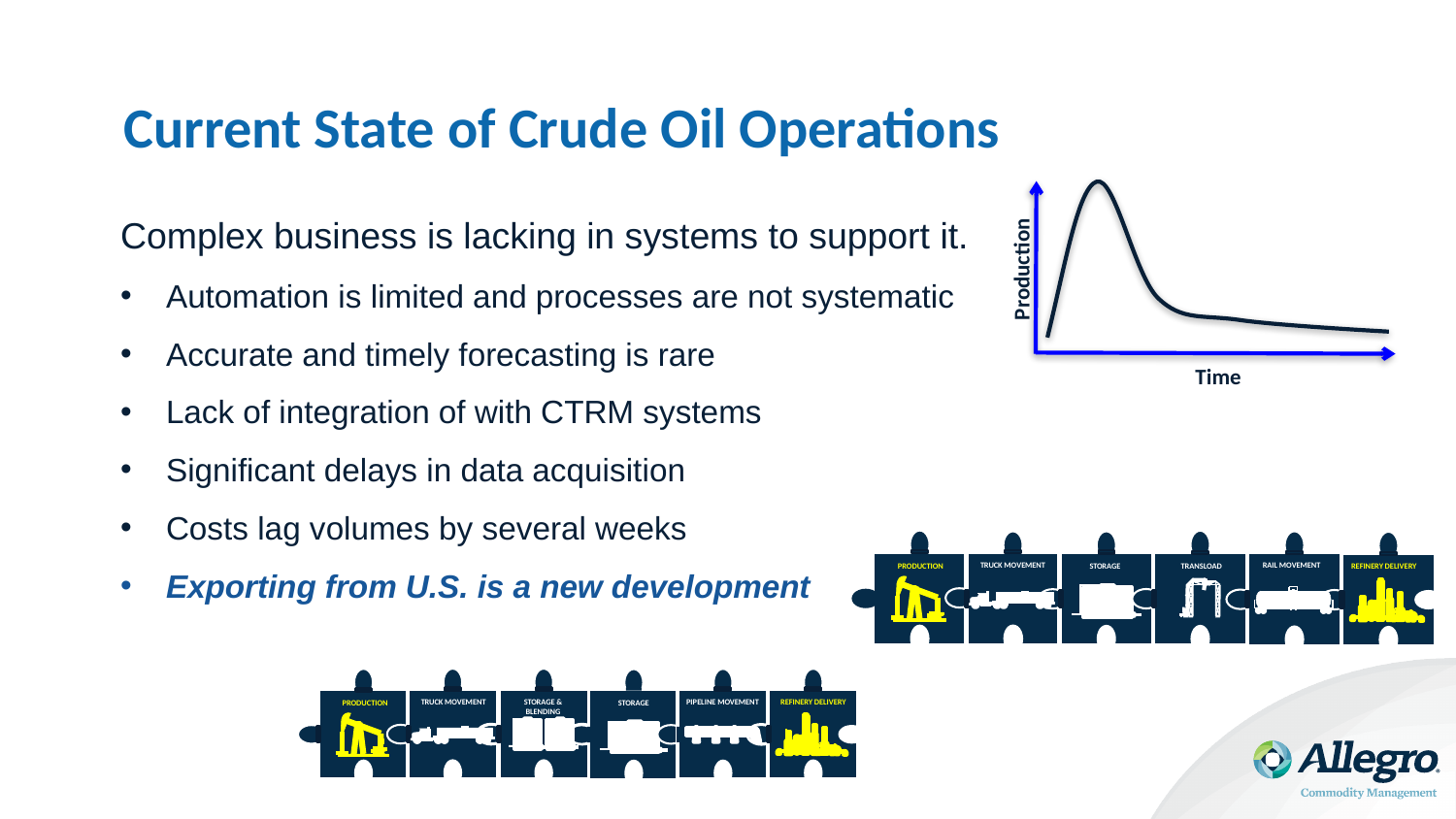

# Current State of Crude Oil Operations

Production
Time
Complex business is lacking in systems to support it.
Automation is limited and processes are not systematic
Accurate and timely forecasting is rare
Lack of integration of with CTRM systems
Significant delays in data acquisition
Costs lag volumes by several weeks
Exporting from U.S. is a new development

PRODUCTION

TRANSLOAD

STORAGE

REFINERY DELIVERY

TRUCK MOVEMENT
RAIL MOVEMENT

REFINERY DELIVERY

PRODUCTION

STORAGE

TRUCK MOVEMENT
STORAGE &
BLENDING
PIPELINE MOVEMENT